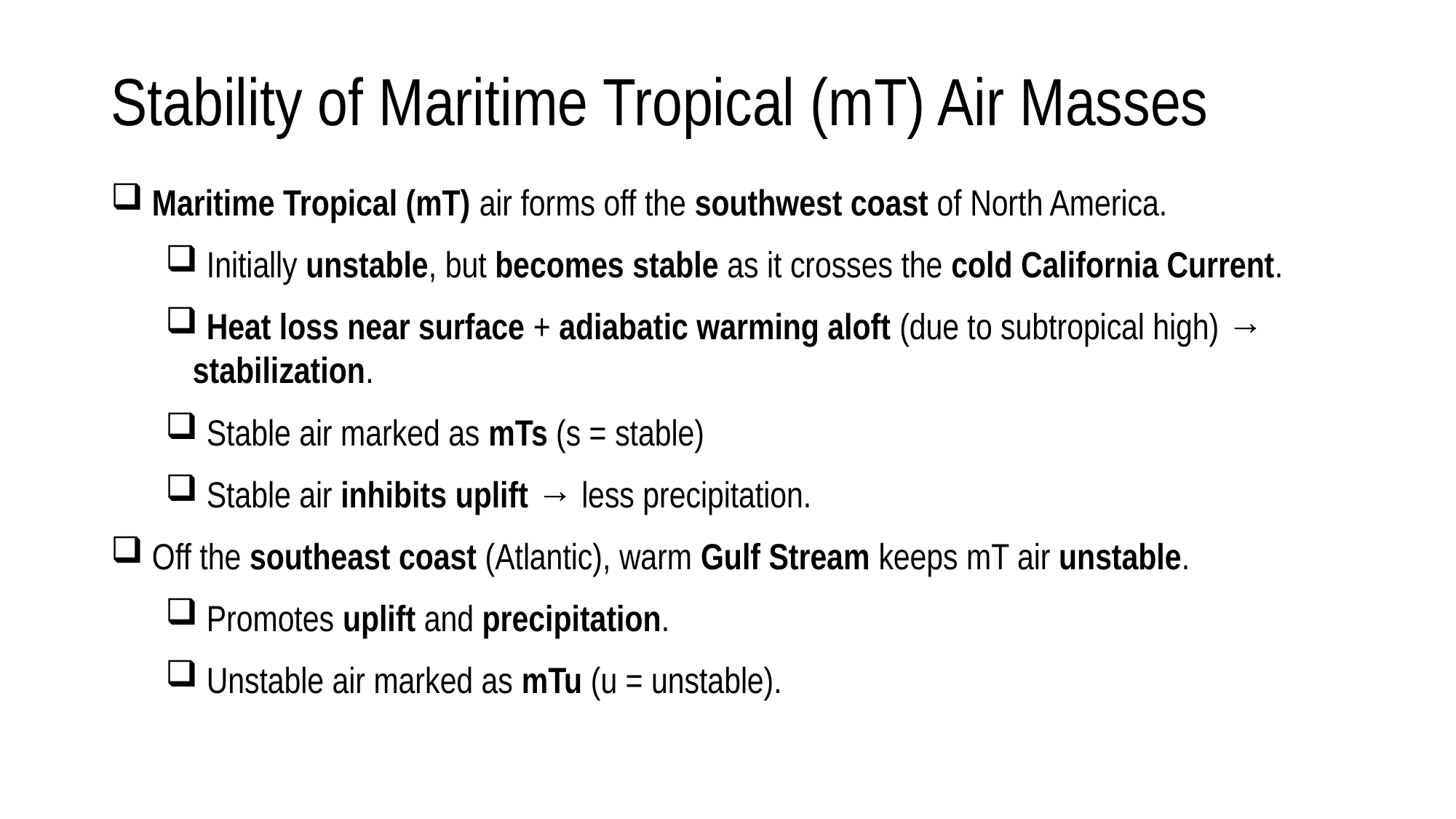

# Stability of Maritime Tropical (mT) Air Masses
 Maritime Tropical (mT) air forms off the southwest coast of North America.
 Initially unstable, but becomes stable as it crosses the cold California Current.
 Heat loss near surface + adiabatic warming aloft (due to subtropical high) → stabilization.
 Stable air marked as mTs (s = stable)
 Stable air inhibits uplift → less precipitation.
 Off the southeast coast (Atlantic), warm Gulf Stream keeps mT air unstable.
 Promotes uplift and precipitation.
 Unstable air marked as mTu (u = unstable).